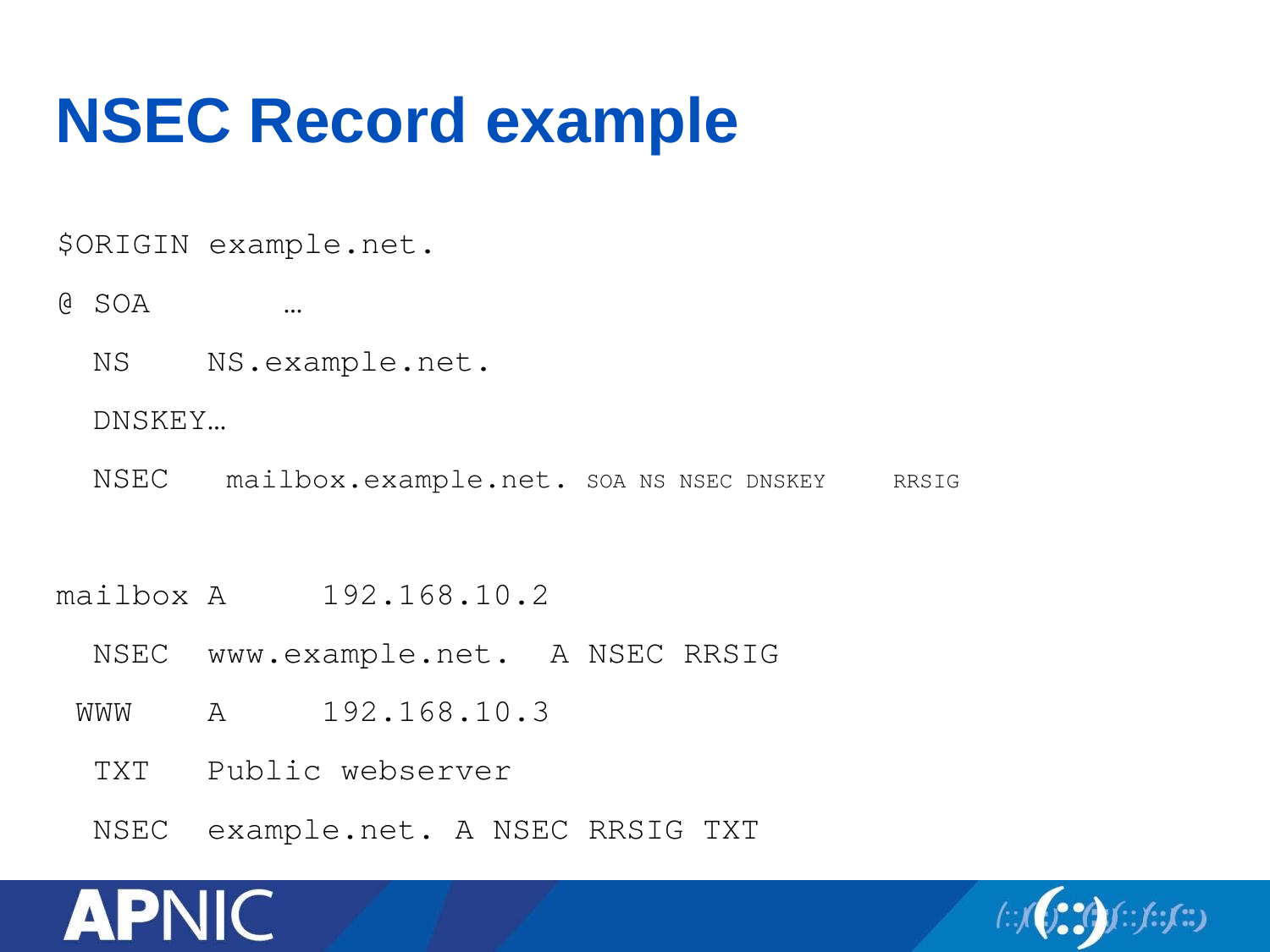

# NSEC Record example
$ORIGIN example.net.
@	SOA       …
		NS	NS.example.net.
		DNSKEY	…
		NSEC   mailbox.example.net. SOA NS NSEC DNSKEY 	RRSIG

mailbox	A	192.168.10.2
				NSEC  www.example.net.  A NSEC RRSIG
 WWW		A	192.168.10.3
				TXT	Public webserver
				NSEC  example.net. A NSEC RRSIG TXT